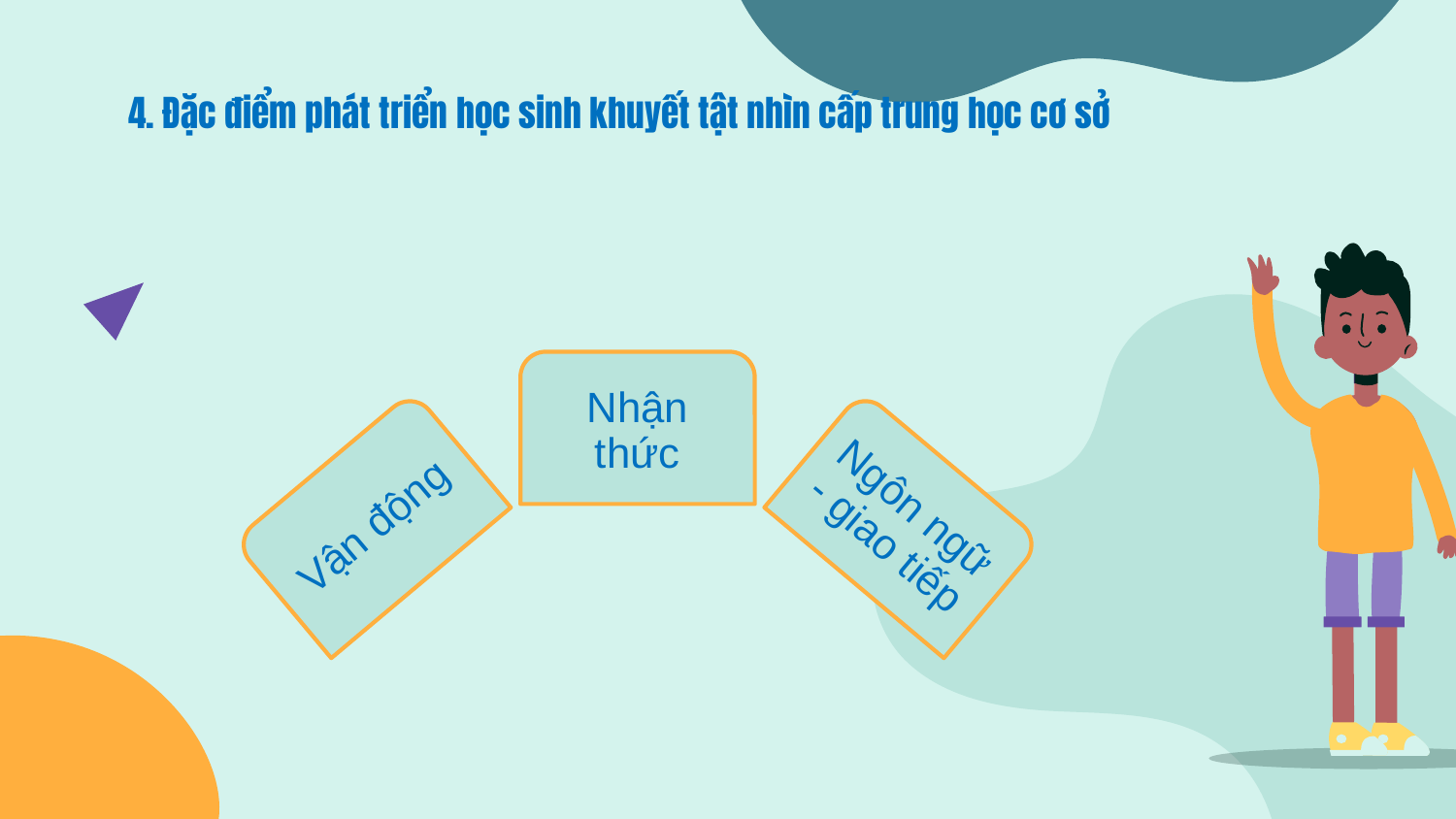

# 4. Đặc điểm phát triển học sinh khuyết tật nhìn cấp trung học cơ sở
Vận động
Nhận thức
Ngôn ngữ - giao tiếp